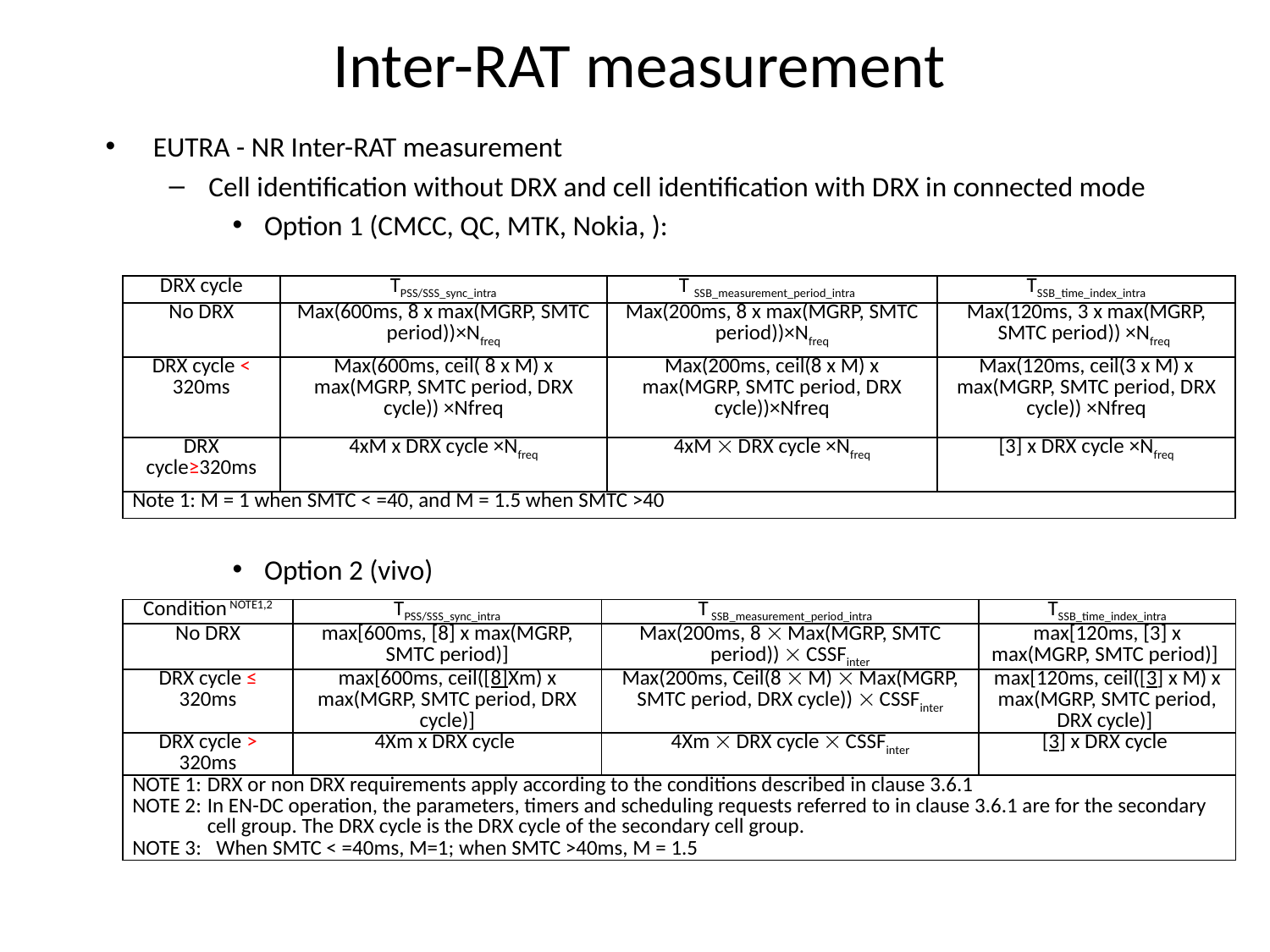

# Inter-RAT measurement
EUTRA - NR Inter-RAT measurement
Cell identification without DRX and cell identification with DRX in connected mode
Option 1 (CMCC, QC, MTK, Nokia, ):
| DRX cycle | TPSS/SSS\_sync\_intra | T SSB\_measurement\_period\_intra | TSSB\_time\_index\_intra |
| --- | --- | --- | --- |
| No DRX | Max(600ms, 8 x max(MGRP, SMTC period))×Nfreq | Max(200ms, 8 x max(MGRP, SMTC period))×Nfreq | Max(120ms, 3 x max(MGRP, SMTC period)) ×Nfreq |
| DRX cycle < 320ms | Max(600ms, ceil( 8 x M) x max(MGRP, SMTC period, DRX cycle)) ×Nfreq | Max(200ms, ceil(8 x M) x max(MGRP, SMTC period, DRX cycle))×Nfreq | Max(120ms, ceil(3 x M) x max(MGRP, SMTC period, DRX cycle)) ×Nfreq |
| DRX cycle≥320ms | 4xM x DRX cycle ×Nfreq | 4xM × DRX cycle ×Nfreq | [3] x DRX cycle ×Nfreq |
| Note 1: M = 1 when SMTC < =40, and M = 1.5 when SMTC >40 |  |  |  |
Option 2 (vivo)
| Condition NOTE1,2 | TPSS/SSS\_sync\_intra | T SSB\_measurement\_period\_intra | TSSB\_time\_index\_intra |
| --- | --- | --- | --- |
| No DRX | max[600ms, [8] x max(MGRP, SMTC period)] | Max(200ms, 8 × Max(MGRP, SMTC period)) × CSSFinter | max[120ms, [3] x max(MGRP, SMTC period)] |
| DRX cycle ≤ 320ms | max[600ms, ceil([8]Xm) x max(MGRP, SMTC period, DRX cycle)] | Max(200ms, Ceil(8 × M) × Max(MGRP, SMTC period, DRX cycle)) × CSSFinter | max[120ms, ceil([3] x M) x max(MGRP, SMTC period, DRX cycle)] |
| DRX cycle > 320ms | 4Xm x DRX cycle | 4Xm × DRX cycle × CSSFinter | [3] x DRX cycle |
| NOTE 1: DRX or non DRX requirements apply according to the conditions described in clause 3.6.1 NOTE 2: In EN-DC operation, the parameters, timers and scheduling requests referred to in clause 3.6.1 are for the secondary cell group. The DRX cycle is the DRX cycle of the secondary cell group. NOTE 3: When SMTC < =40ms, M=1; when SMTC >40ms, M = 1.5 |  |  |  |